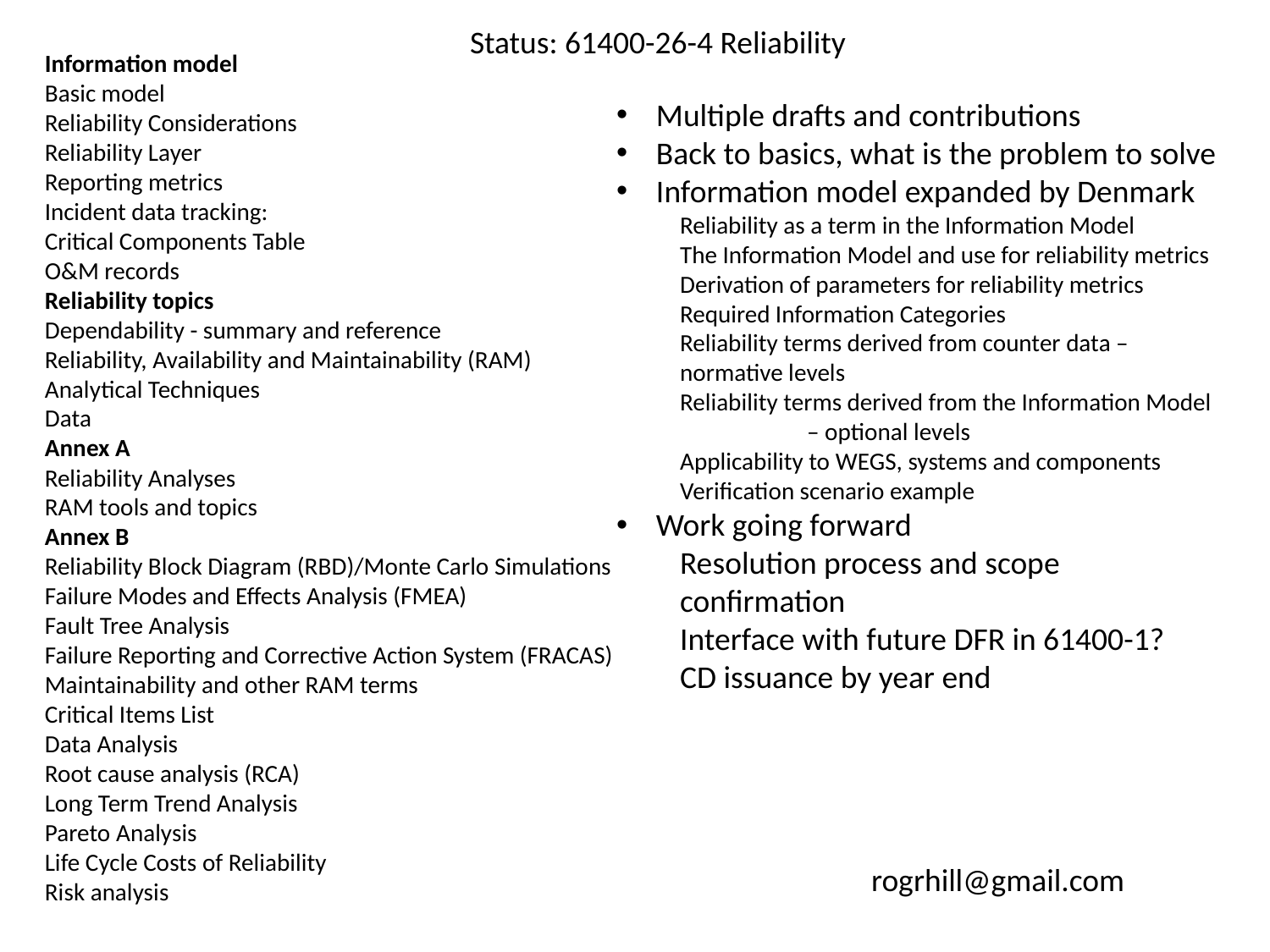

Status: 61400-26-4 Reliability
Information model
Basic model
Reliability Considerations
Reliability Layer
Reporting metrics
Incident data tracking:
Critical Components Table
O&M records
Reliability topics
Dependability - summary and reference
Reliability, Availability and Maintainability (RAM)
Analytical Techniques
Data
Annex A
Reliability Analyses
RAM tools and topics
Annex B
Reliability Block Diagram (RBD)/Monte Carlo Simulations
Failure Modes and Effects Analysis (FMEA)
Fault Tree Analysis
Failure Reporting and Corrective Action System (FRACAS)
Maintainability and other RAM terms
Critical Items List
Data Analysis
Root cause analysis (RCA)
Long Term Trend Analysis
Pareto Analysis
Life Cycle Costs of Reliability
Risk analysis
Multiple drafts and contributions
Back to basics, what is the problem to solve
Information model expanded by Denmark
Reliability as a term in the Information Model
The Information Model and use for reliability metrics
Derivation of parameters for reliability metrics
Required Information Categories
Reliability terms derived from counter data – normative levels
Reliability terms derived from the Information Model 	– optional levels
Applicability to WEGS, systems and components
Verification scenario example
Work going forward
Resolution process and scope 	confirmation
Interface with future DFR in 61400-1?
CD issuance by year end

rogrhill@gmail.com